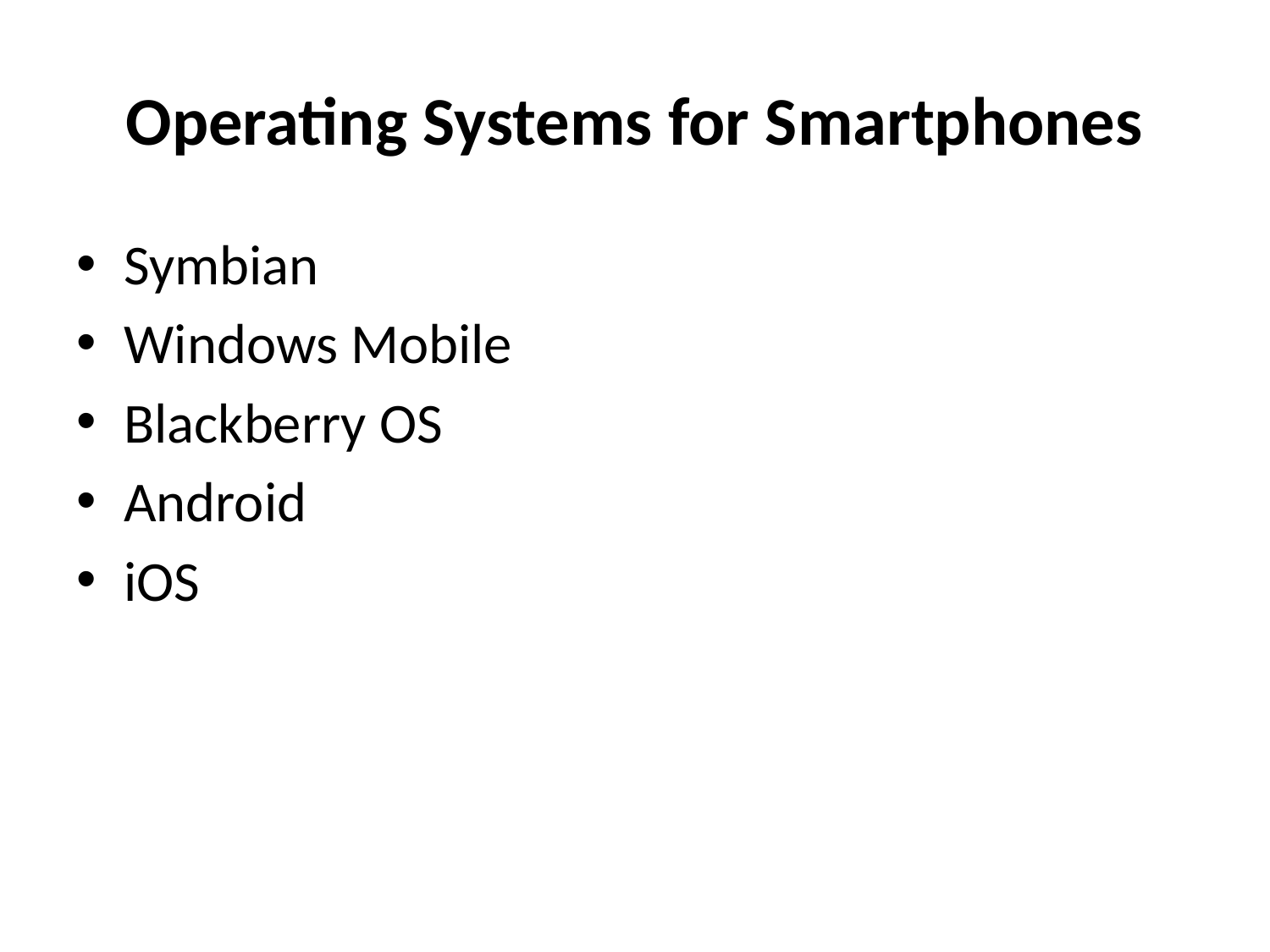

# Operating Systems for Smartphones
Symbian
Windows Mobile
Blackberry OS
Android
iOS